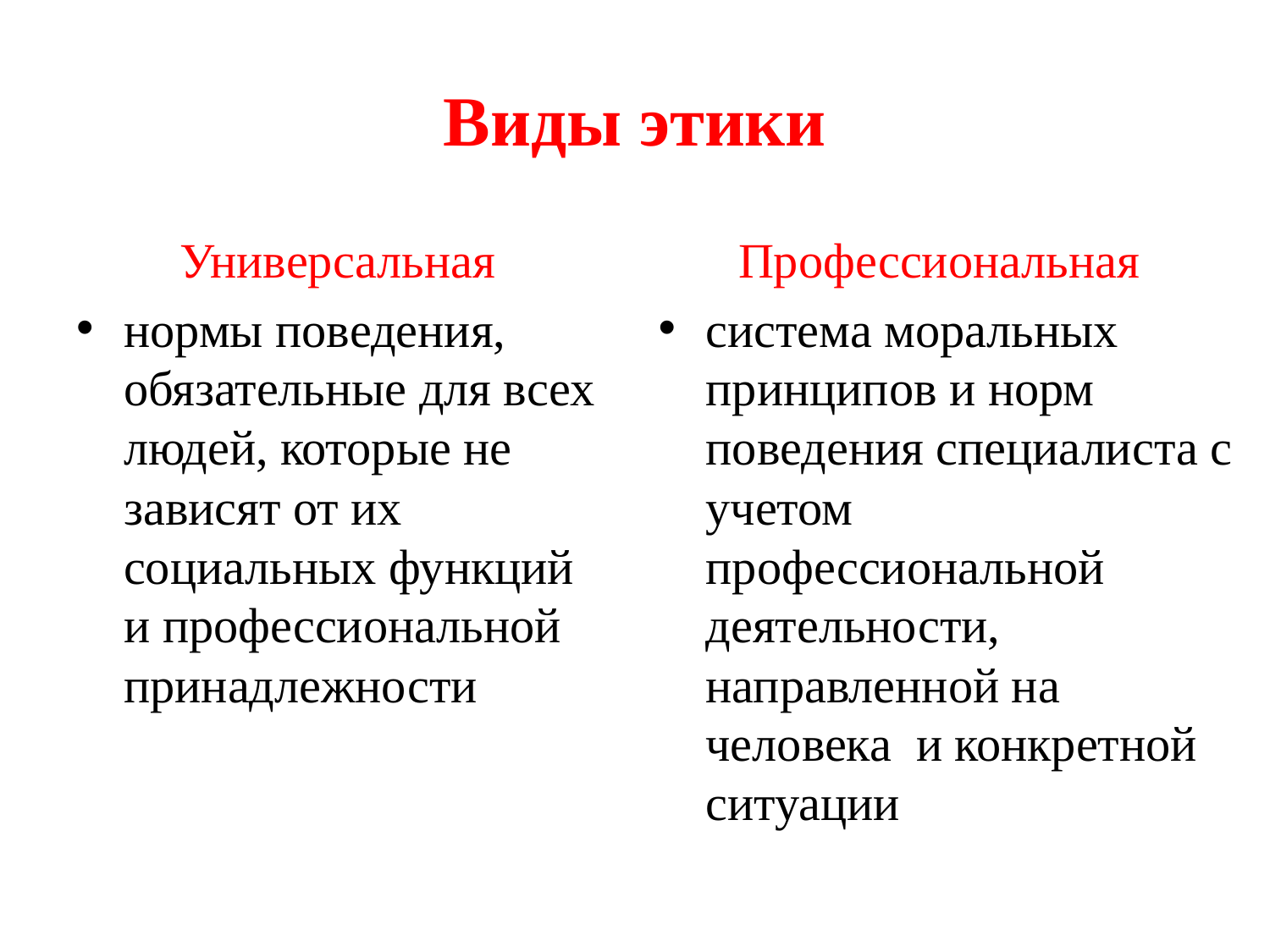

# Виды этики
Универсальная
нормы поведения, обязательные для всех людей, которые не зависят от их социальных функций и профессиональной принадлежности

Профессиональная
система моральных принципов и норм поведения специалиста с учетом  профессиональной деятельности, направленной на человека  и конкретной ситуации